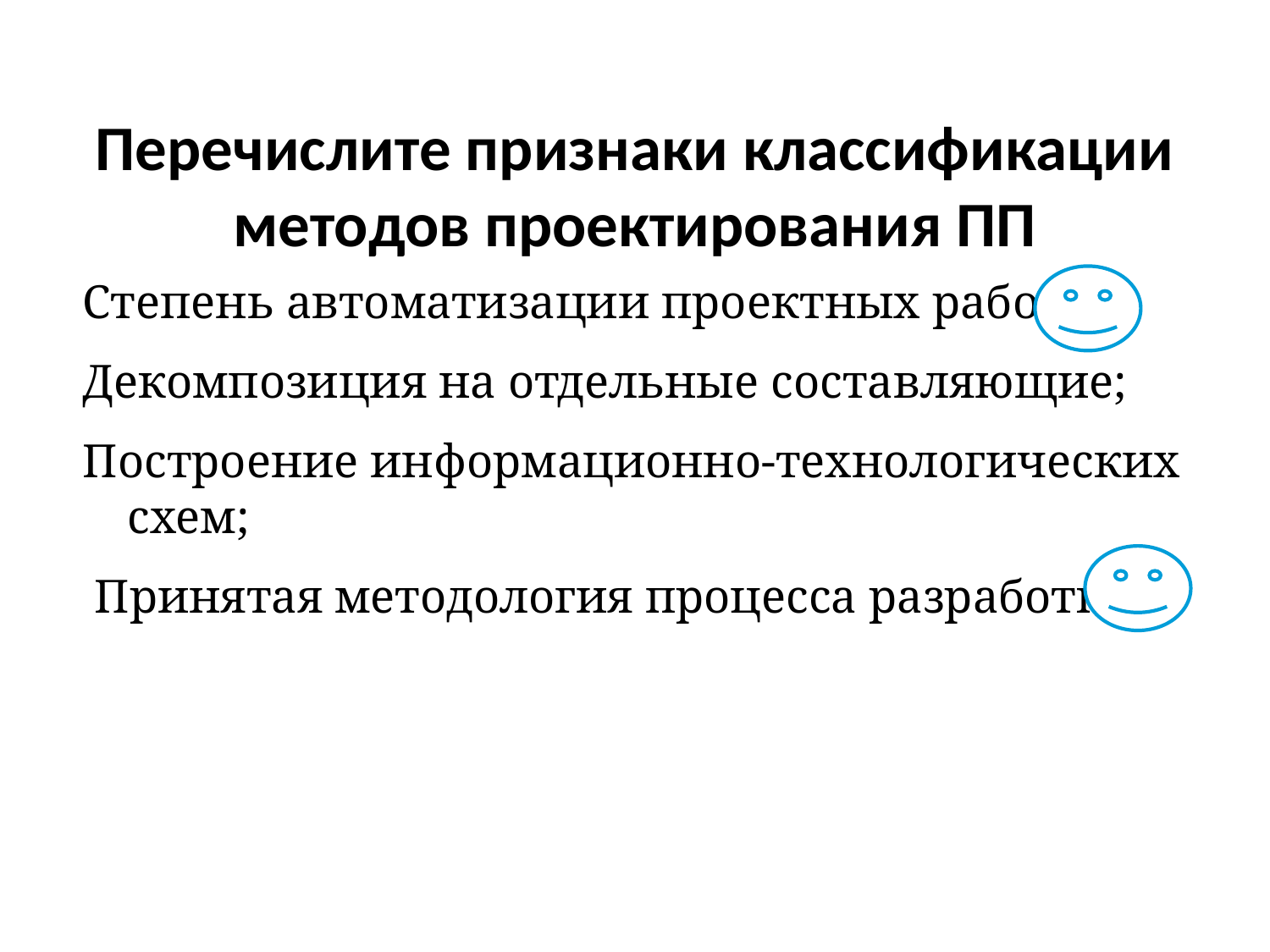

Перечислите признаки классификации методов проектирования ПП
Степень автоматизации проектных работ;
Декомпозиция на отдельные составляющие;
Построение информационно-технологических схем;
 Принятая методология процесса разработки.